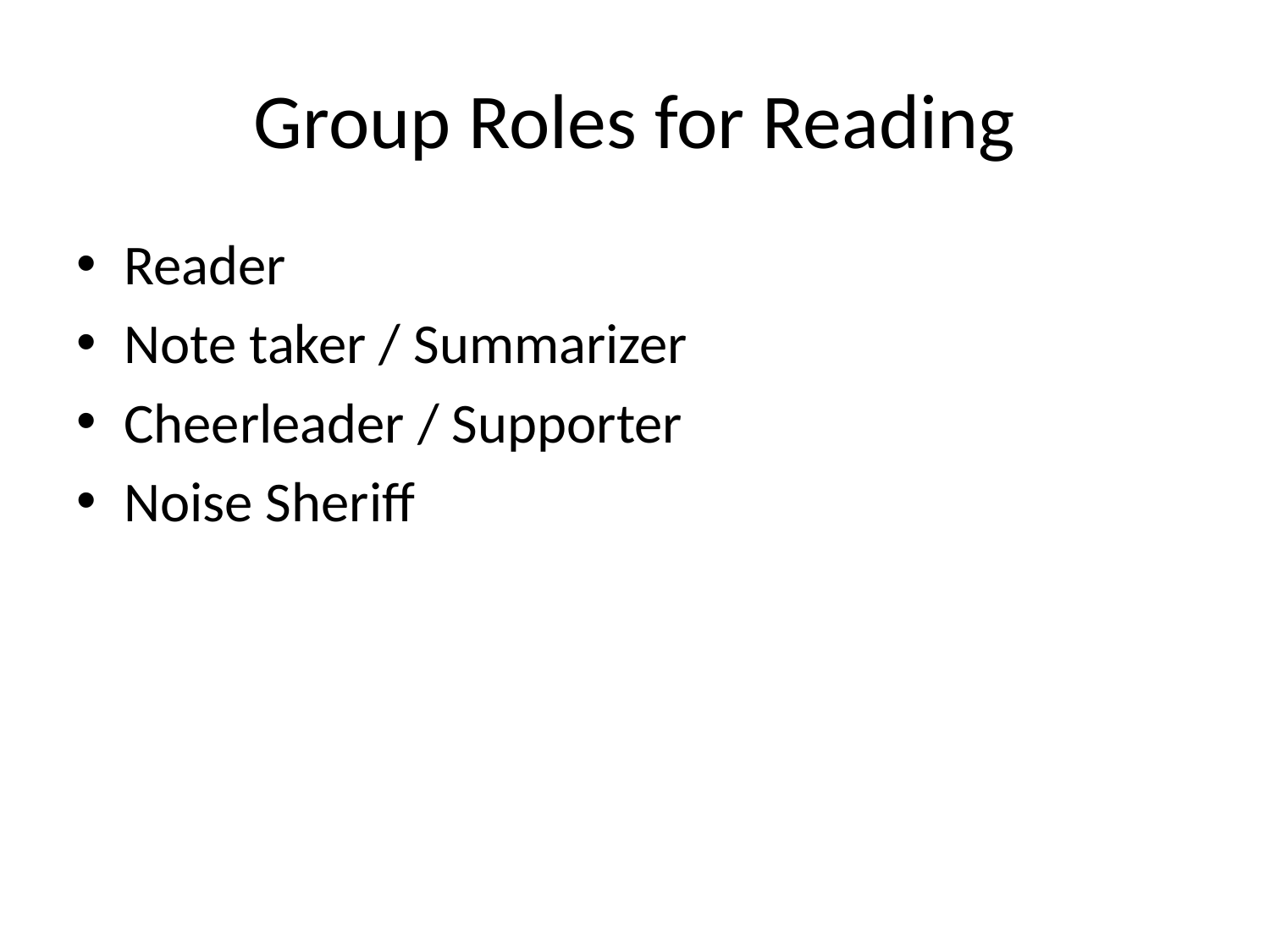

# Group Roles for Reading
Reader
Note taker / Summarizer
Cheerleader / Supporter
Noise Sheriff